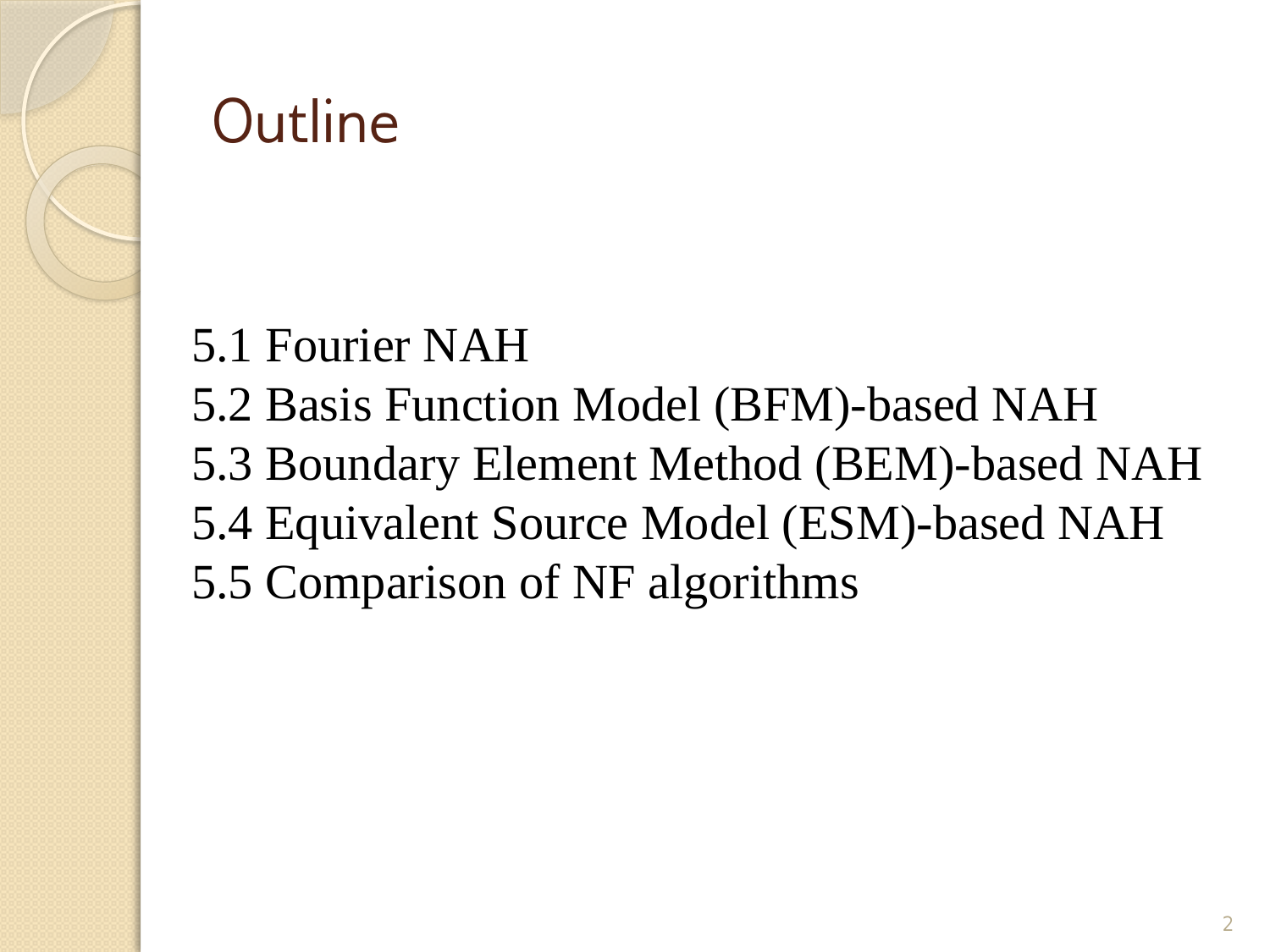

# Outline
5.1 Fourier NAH
5.2 Basis Function Model (BFM)-based NAH
5.3 Boundary Element Method (BEM)-based NAH
5.4 Equivalent Source Model (ESM)-based NAH
5.5 Comparison of NF algorithms

2